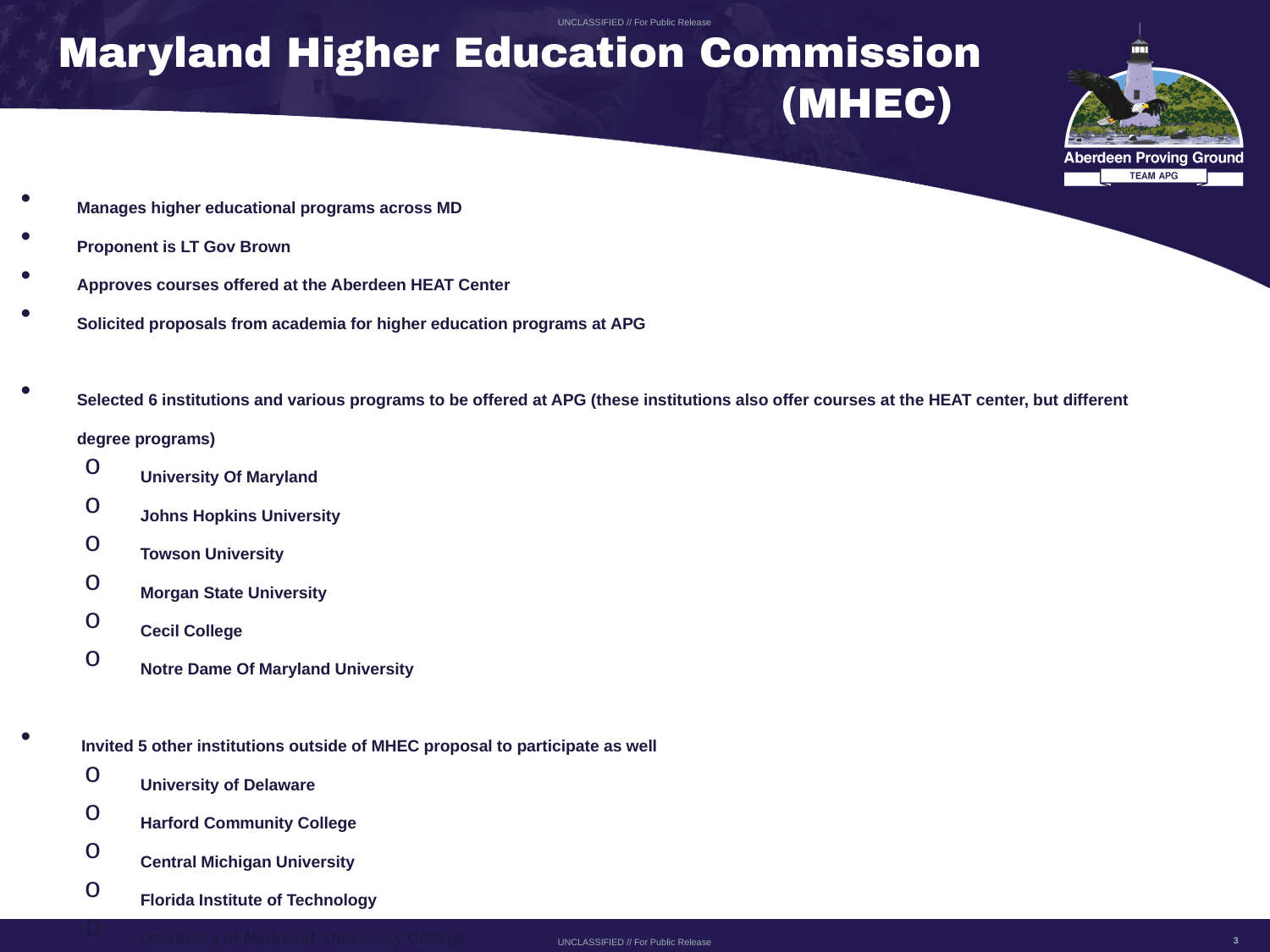

# Maryland Higher Education Commission (MHEC)
Manages higher educational programs across MD
Proponent is LT Gov Brown
Approves courses offered at the Aberdeen HEAT Center
Solicited proposals from academia for higher education programs at APG

Selected 6 institutions and various programs to be offered at APG (these institutions also offer courses at the HEAT center, but different degree programs)
University Of Maryland
Johns Hopkins University
Towson University
Morgan State University
Cecil College
Notre Dame Of Maryland University

 Invited 5 other institutions outside of MHEC proposal to participate as well
University of Delaware
Harford Community College
Central Michigan University
Florida Institute of Technology
University of Maryland, University College